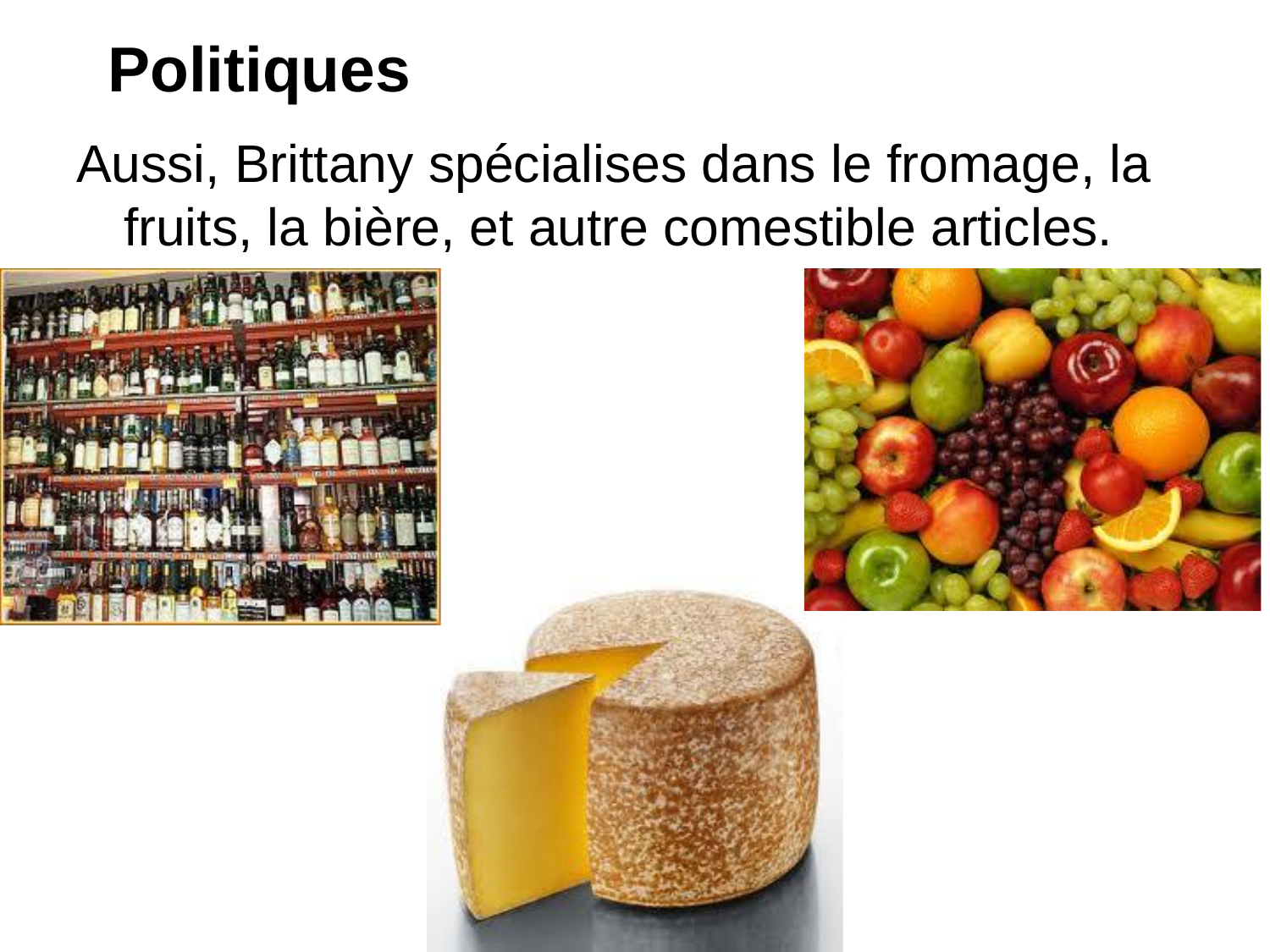

# Politiques
Aussi, Brittany spécialises dans le fromage, la fruits, la bière, et autre comestible articles.